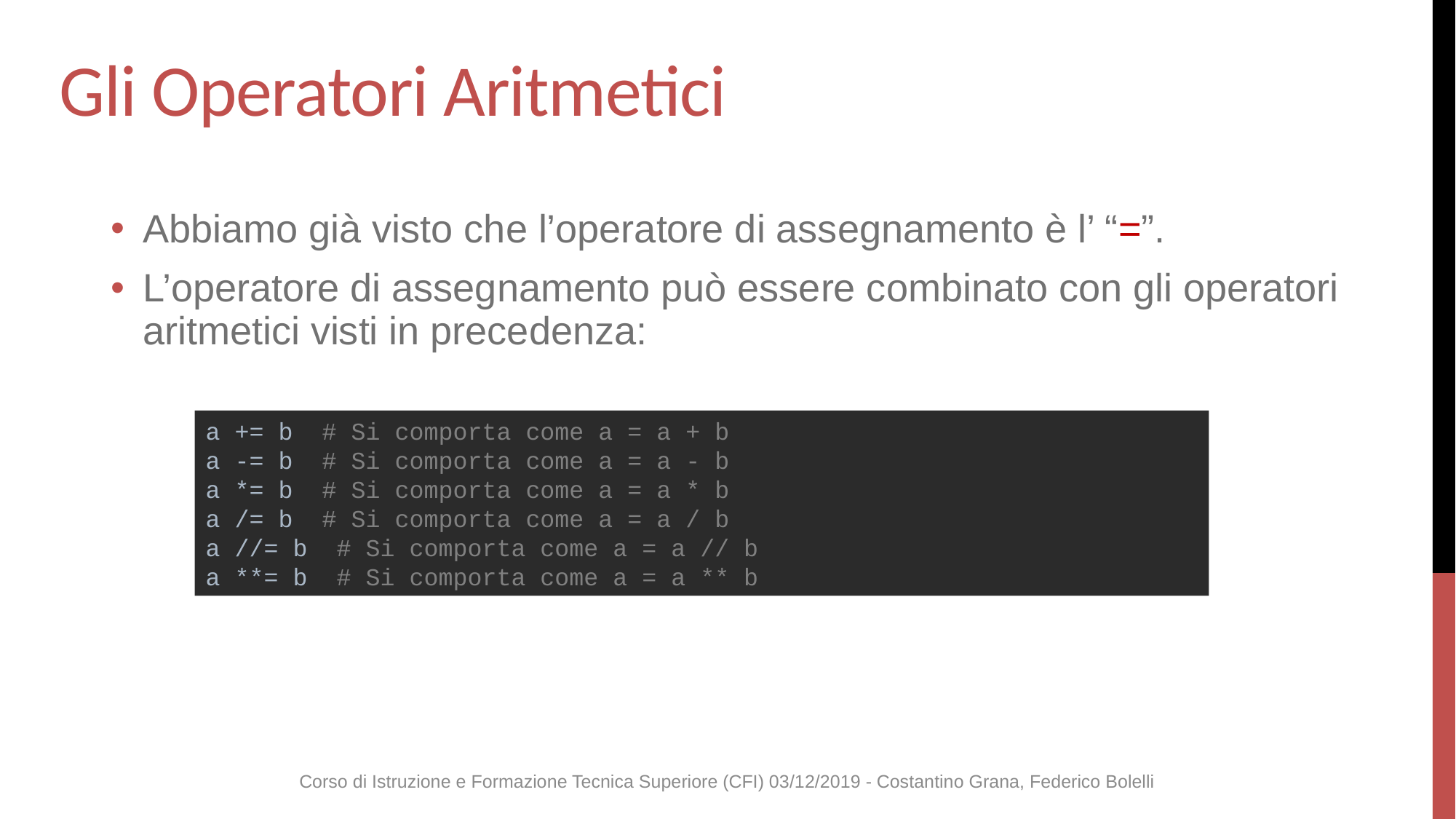

# Gli Operatori Aritmetici
Abbiamo già visto che l’operatore di assegnamento è l’ “=”.
L’operatore di assegnamento può essere combinato con gli operatori aritmetici visti in precedenza:

a += b  # Si comporta come a = a + b
a -= b  # Si comporta come a = a - b
a *= b  # Si comporta come a = a * b
a /= b  # Si comporta come a = a / b
a //= b  # Si comporta come a = a // b
a **= b  # Si comporta come a = a ** b
Corso di Istruzione e Formazione Tecnica Superiore (CFI) 03/12/2019 - Costantino Grana, Federico Bolelli